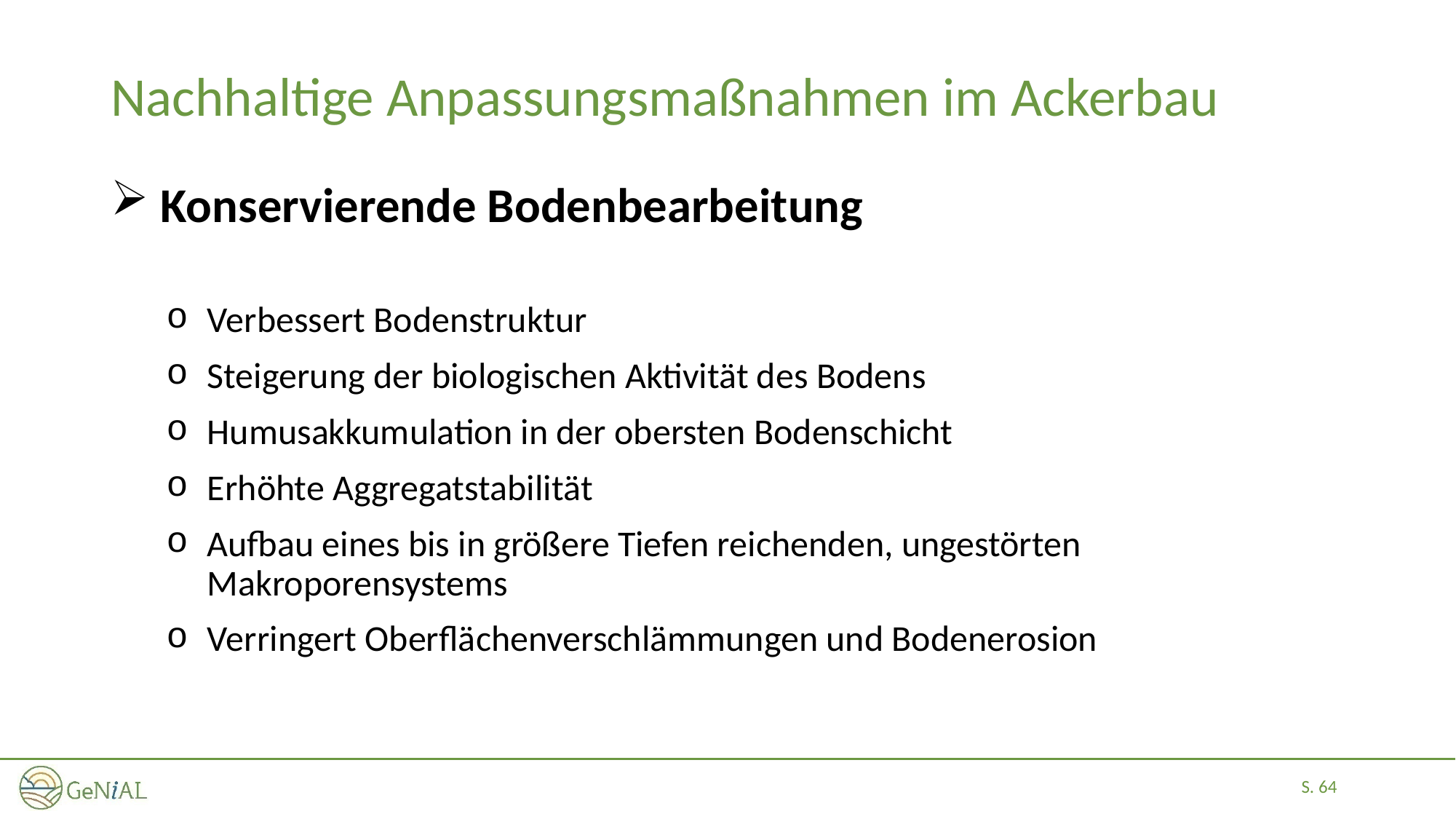

# Nachhaltige Anpassungsmaßnahmen im Ackerbau
 Konservierende Bodenbearbeitung

Verbessert Bodenstruktur
Steigerung der biologischen Aktivität des Bodens
Humusakkumulation in der obersten Bodenschicht
Erhöhte Aggregatstabilität
Aufbau eines bis in größere Tiefen reichenden, ungestörten Makroporensystems
Verringert Oberflächenverschlämmungen und Bodenerosion